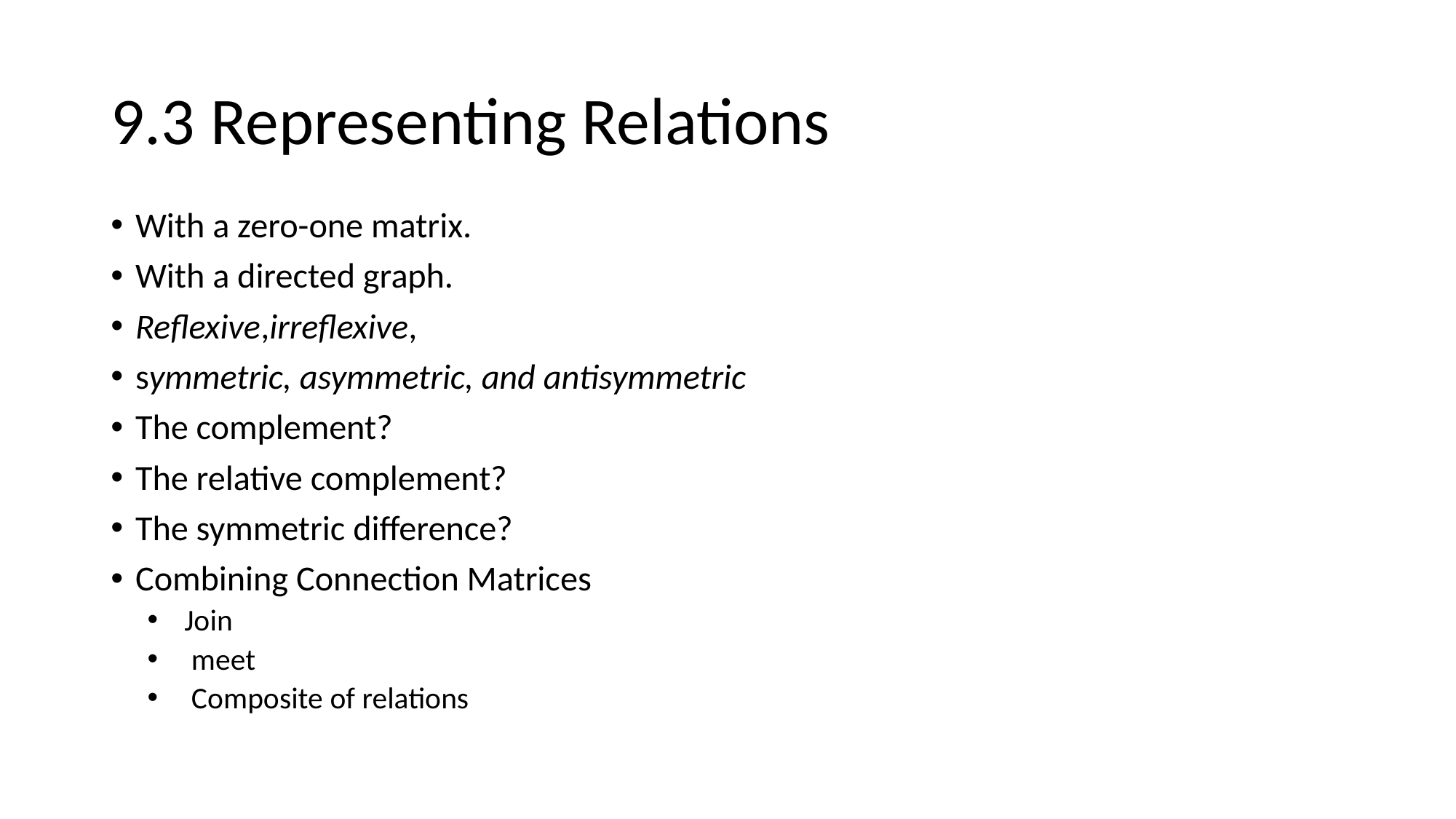

# 9.3 Representing Relations
With a zero-one matrix.
With a directed graph.
Reflexive,irreflexive,
symmetric, asymmetric, and antisymmetric
The complement?
The relative complement?
The symmetric difference?
Combining Connection Matrices
Join
 meet
 Composite of relations